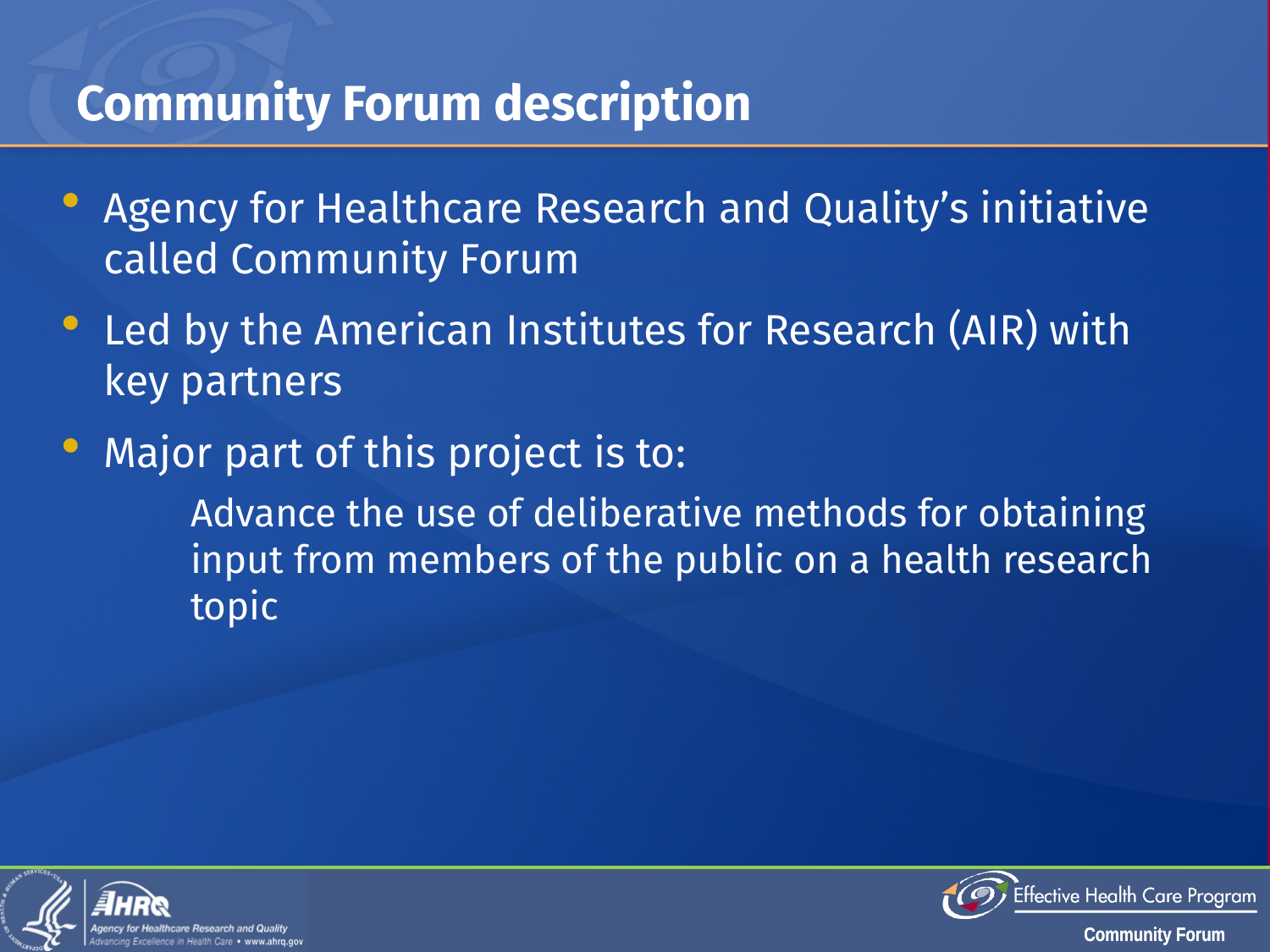

# Community Forum description
Agency for Healthcare Research and Quality’s initiative called Community Forum
Led by the American Institutes for Research (AIR) with key partners
Major part of this project is to:
Advance the use of deliberative methods for obtaining input from members of the public on a health research topic